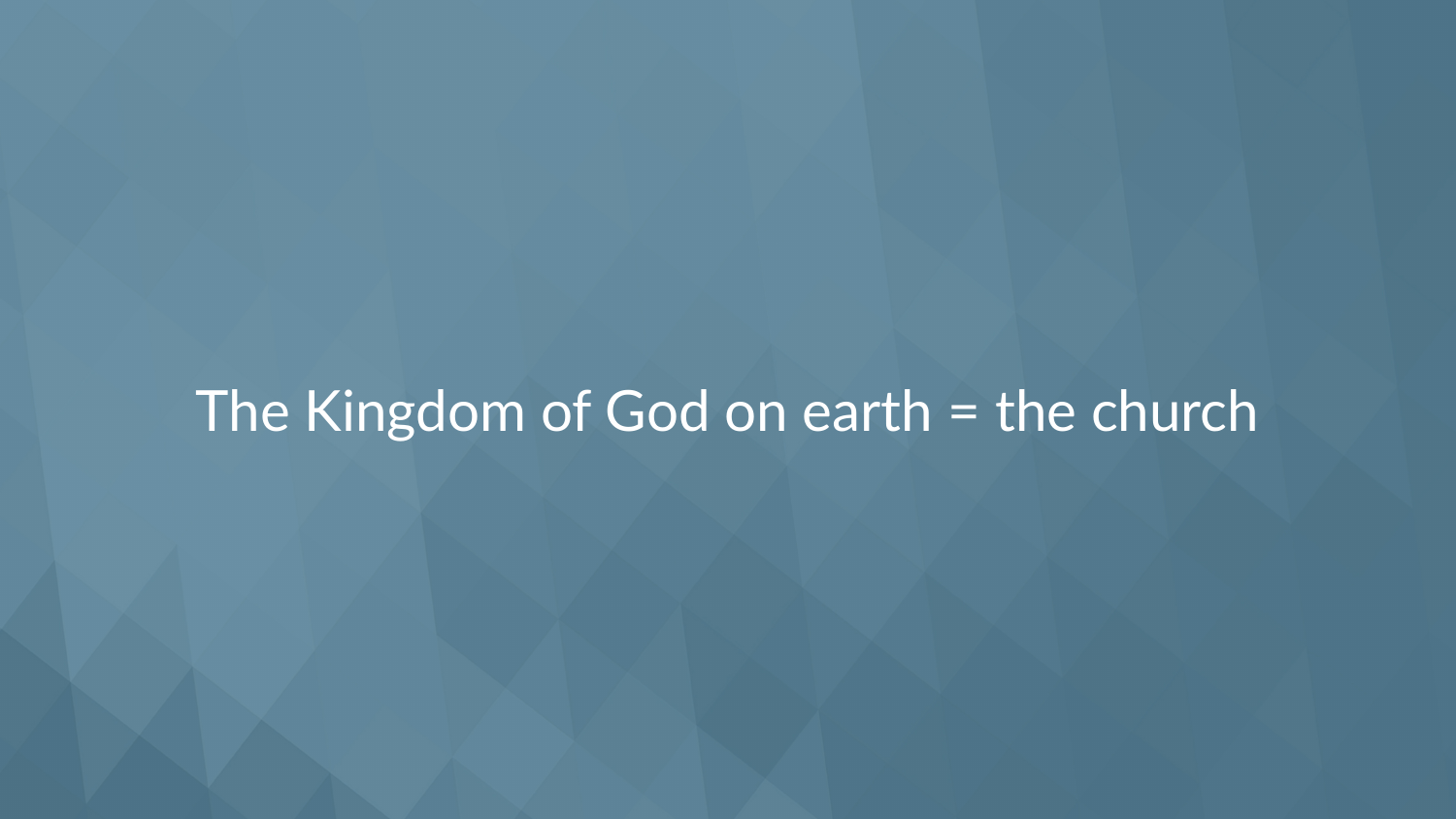

The Kingdom of God on earth = the church